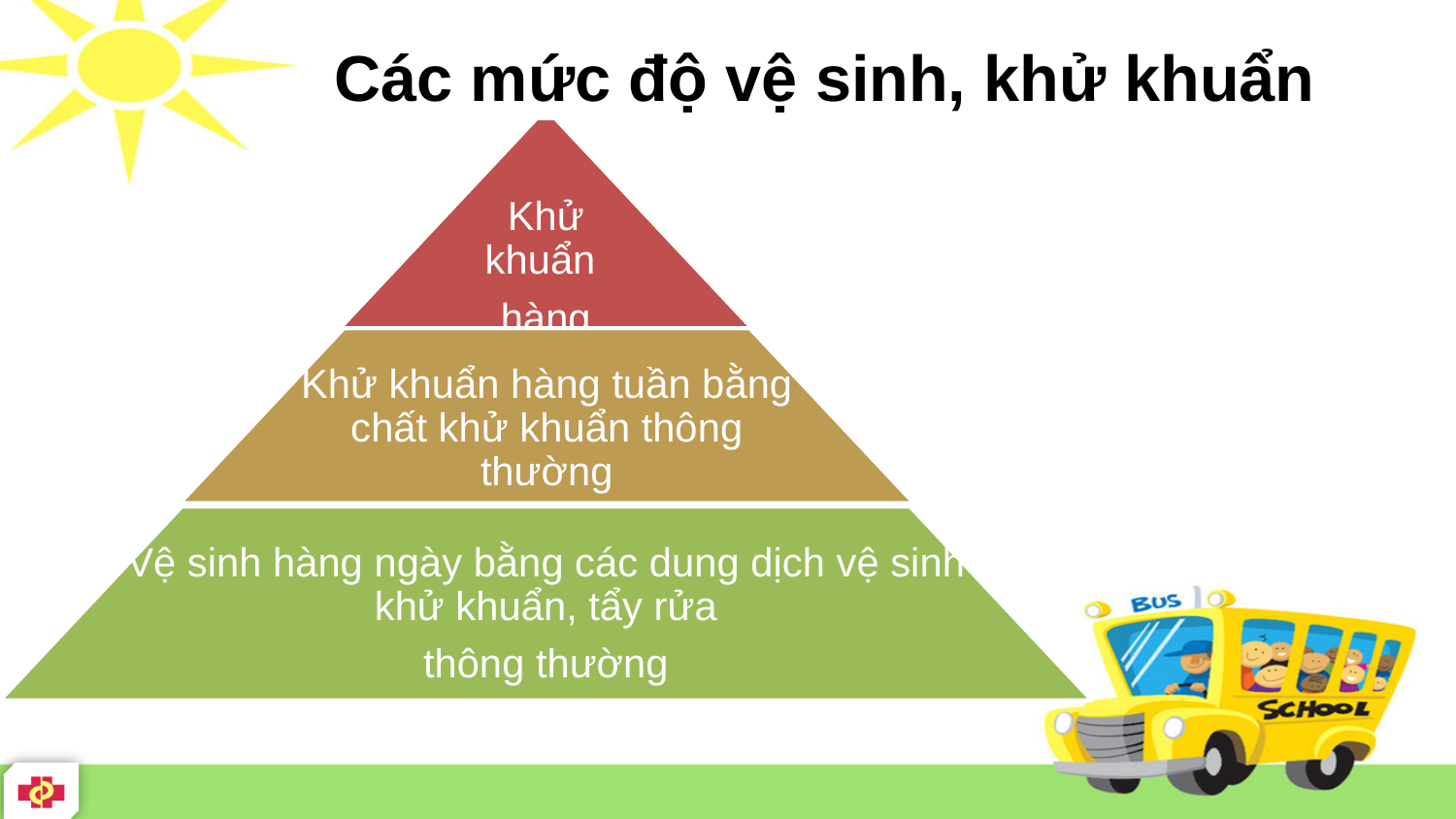

# Các mức độ vệ sinh, khử khuẩn

Khử khuẩn
hàng ngày
Khử khuẩn hàng tuần bằng chất khử khuẩn thông thường
Vệ sinh hàng ngày bằng các dung dịch vệ sinh khử khuẩn, tẩy rửa
thông thường